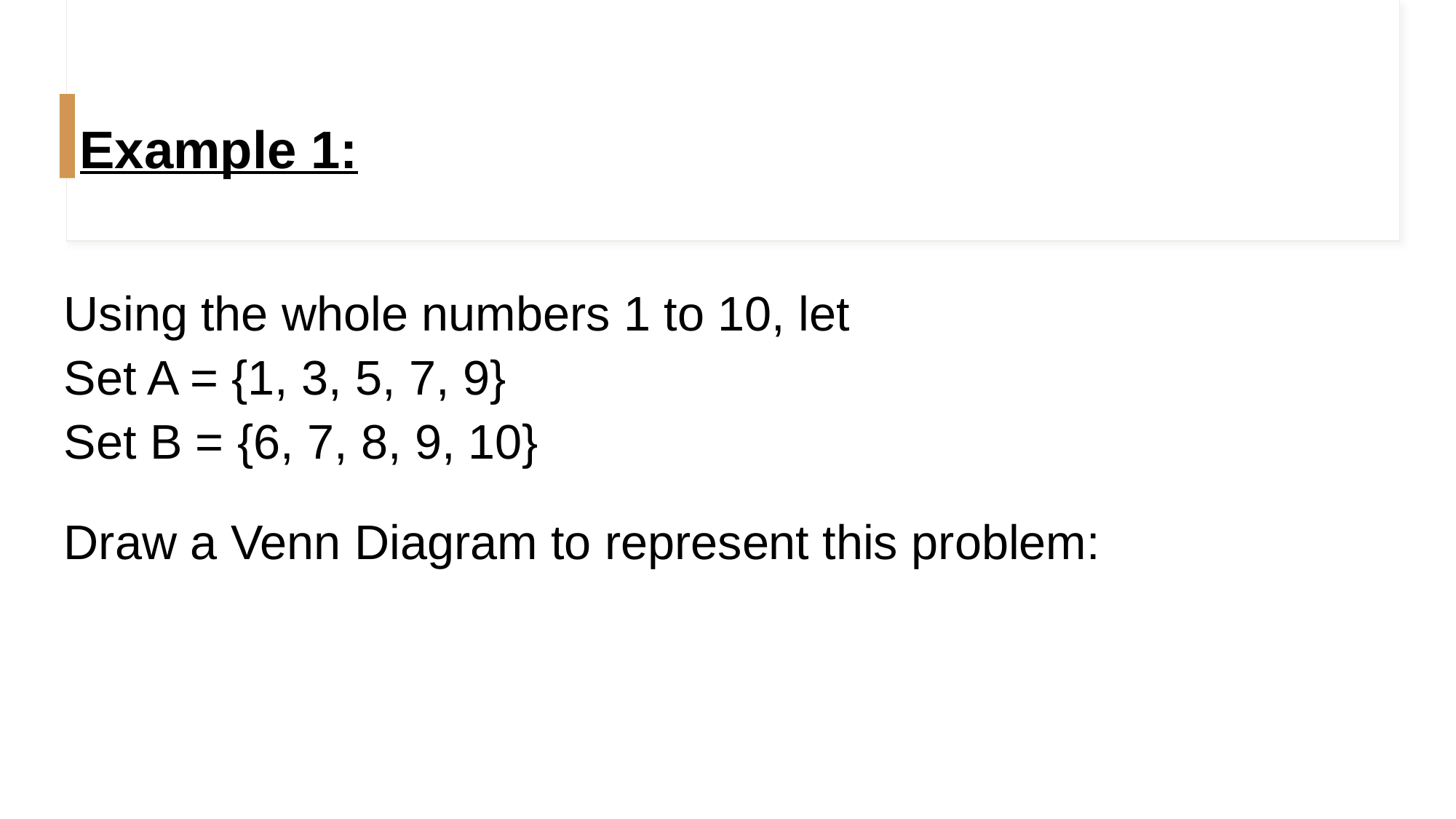

# Example 1:
Using the whole numbers 1 to 10, let
Set A = {1, 3, 5, 7, 9}
Set B = {6, 7, 8, 9, 10}

Draw a Venn Diagram to represent this problem: